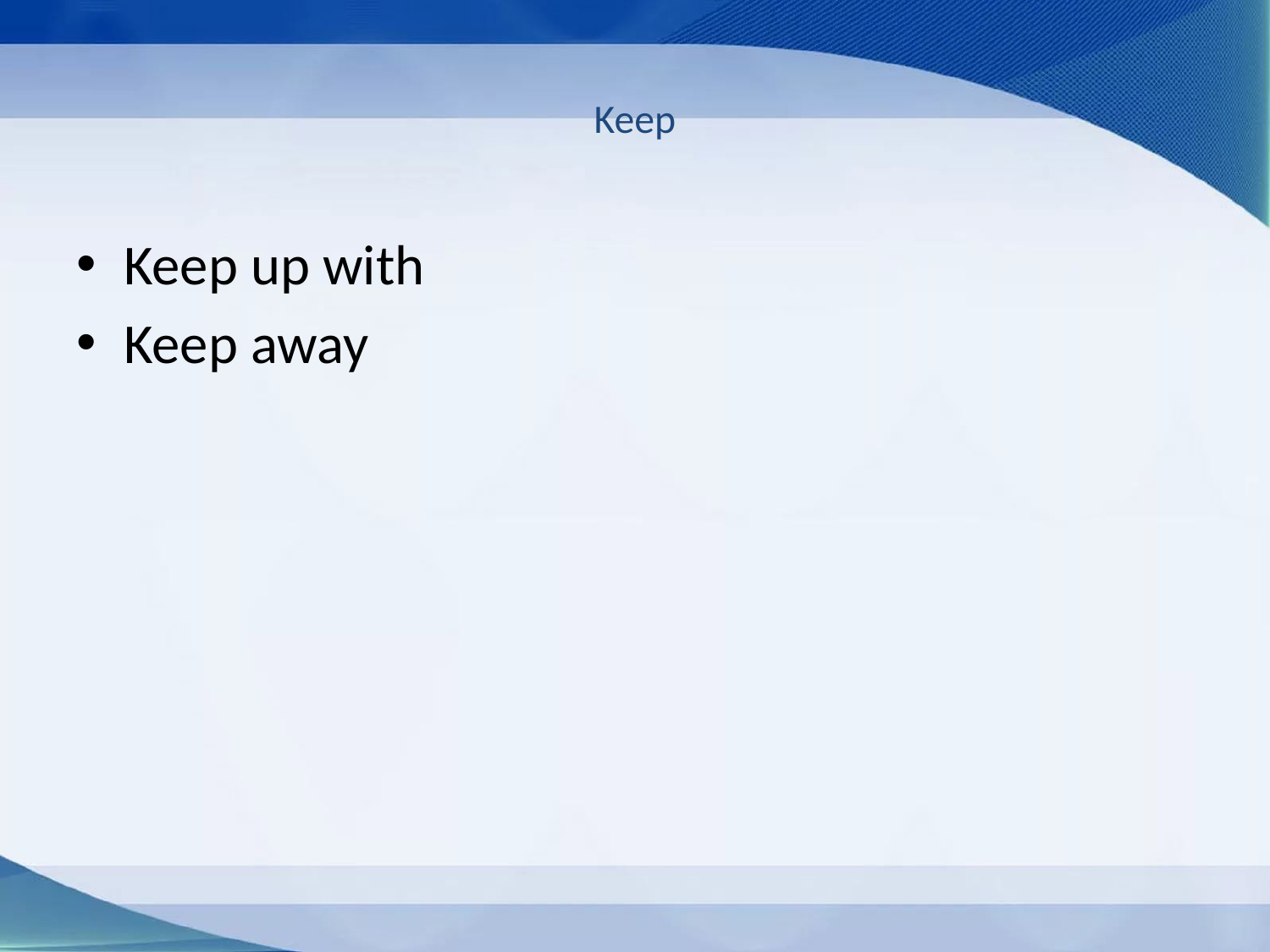

# Keep
Keep up with
Keep away